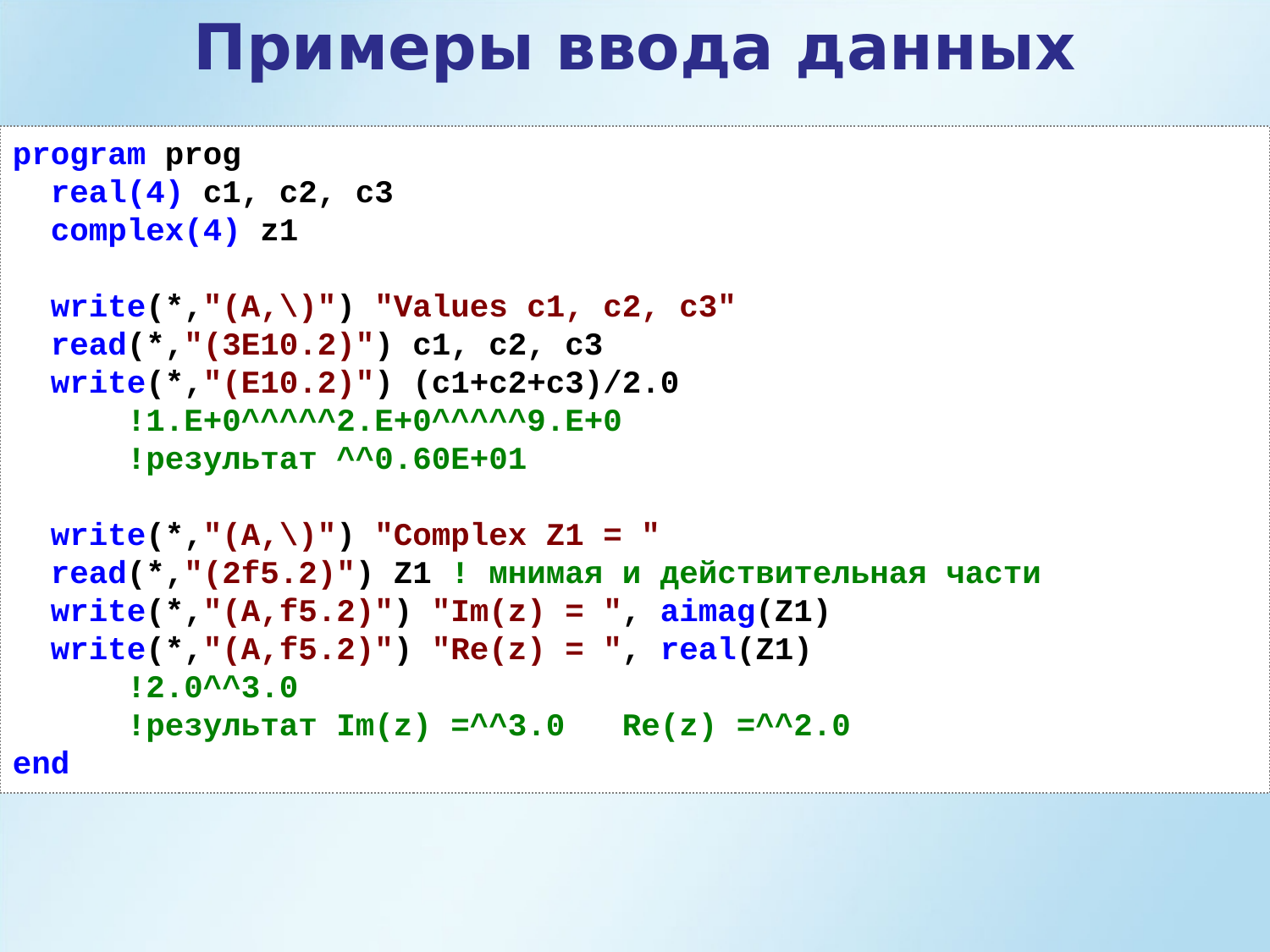

Примеры ввода данных
program prog
  real(4) c1, c2, c3
  complex(4) z1

  write(*,"(A,\)") "Values c1, c2, c3"
  read(*,"(3E10.2)") c1, c2, c3
  write(*,"(E10.2)") (c1+c2+c3)/2.0
      !1.E+0^^^^^2.E+0^^^^^9.E+0
      !результат ^^0.60E+01

  write(*,"(A,\)") "Complex Z1 = "
  read(*,"(2f5.2)") Z1 ! мнимая и действительная части
  write(*,"(A,f5.2)") "Im(z) = ", aimag(Z1)
  write(*,"(A,f5.2)") "Re(z) = ", real(Z1)
      !2.0^^3.0
      !результат Im(z) =^^3.0   Re(z) =^^2.0
end